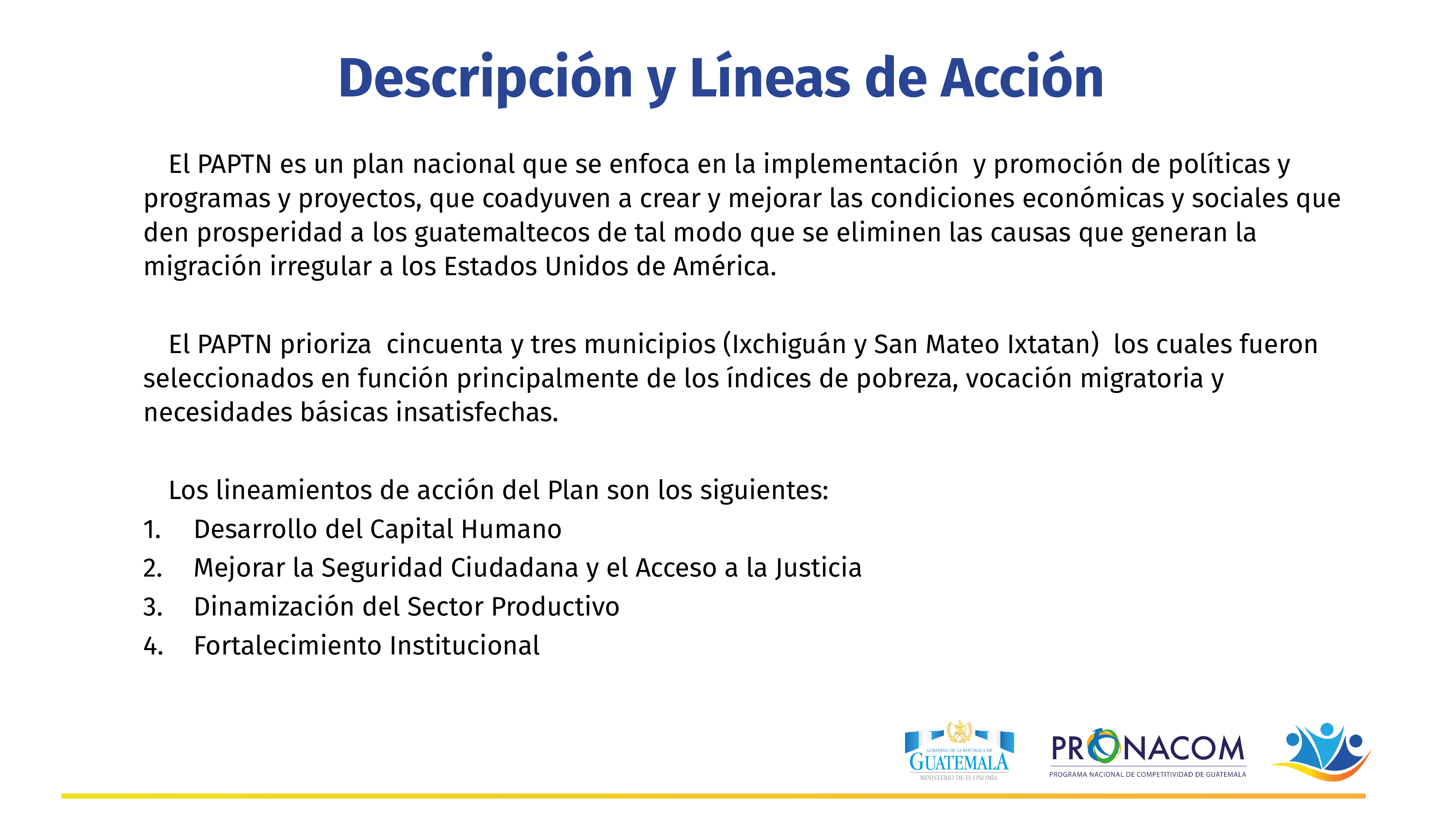

# Descripción y Líneas de Acción
El PAPTN es un plan nacional que se enfoca en la implementación  y promoción de políticas y programas y proyectos, que coadyuven a crear y mejorar las condiciones económicas y sociales que den prosperidad a los guatemaltecos de tal modo que se eliminen las causas que generan la migración irregular a los Estados Unidos de América.

El PAPTN prioriza  cincuenta y tres municipios (Ixchiguán y San Mateo Ixtatan)  los cuales fueron seleccionados en función principalmente de los índices de pobreza, vocación migratoria y necesidades básicas insatisfechas.

Los lineamientos de acción del Plan son los siguientes:
Desarrollo del Capital Humano
Mejorar la Seguridad Ciudadana y el Acceso a la Justicia
Dinamización del Sector Productivo
Fortalecimiento Institucional